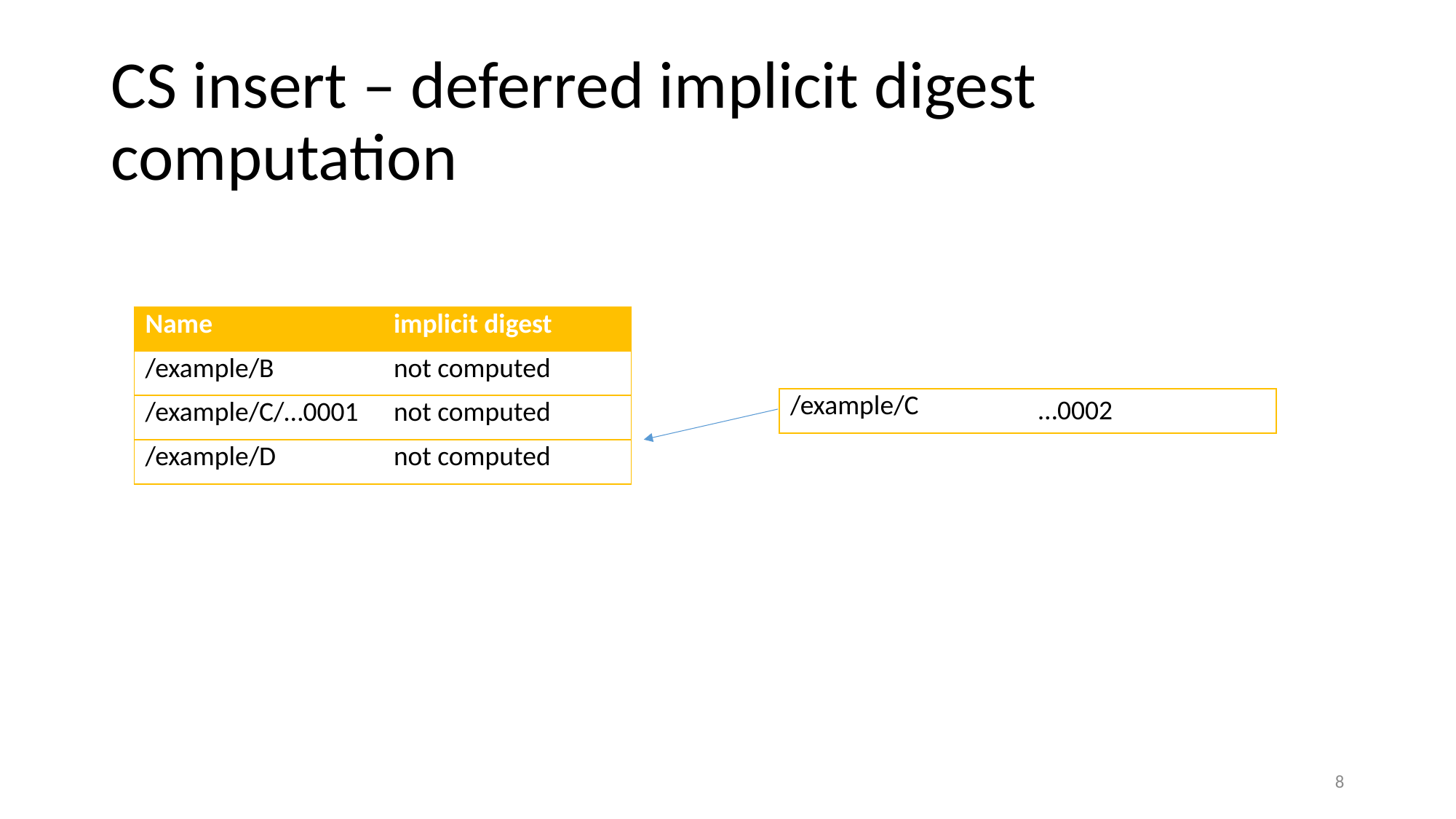

# CS insert – deferred implicit digest computation
| Name | implicit digest |
| --- | --- |
| /example/B | not computed |
| /example/C/…0001 | not computed |
| /example/D | not computed |
| /example/C | not computed |
| --- | --- |
…0002
8